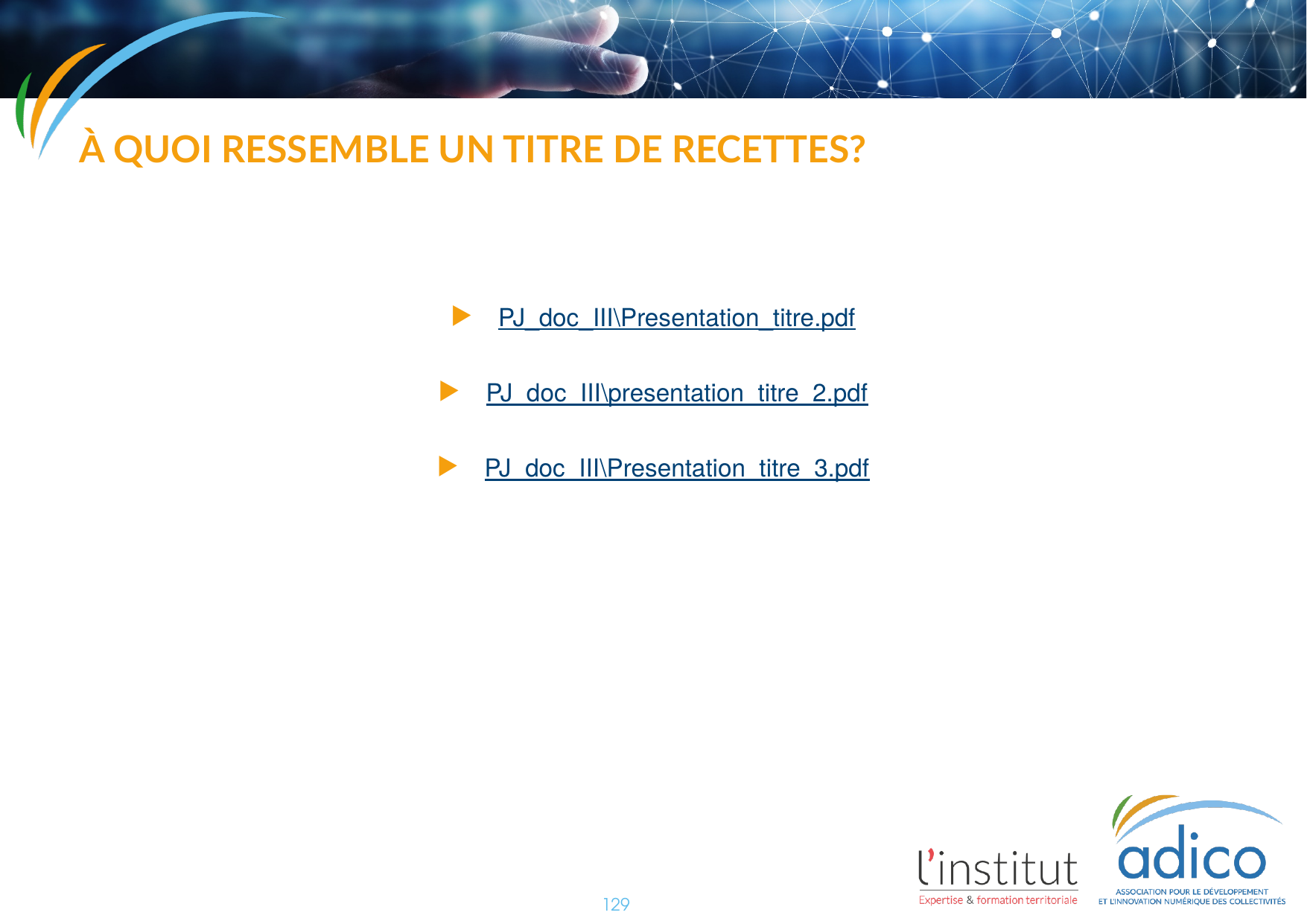

# À quoi ressemble un titre de recettes?
PJ_doc_III\Presentation_titre.pdf

PJ_doc_III\presentation_titre_2.pdf

PJ_doc_III\Presentation_titre_3.pdf